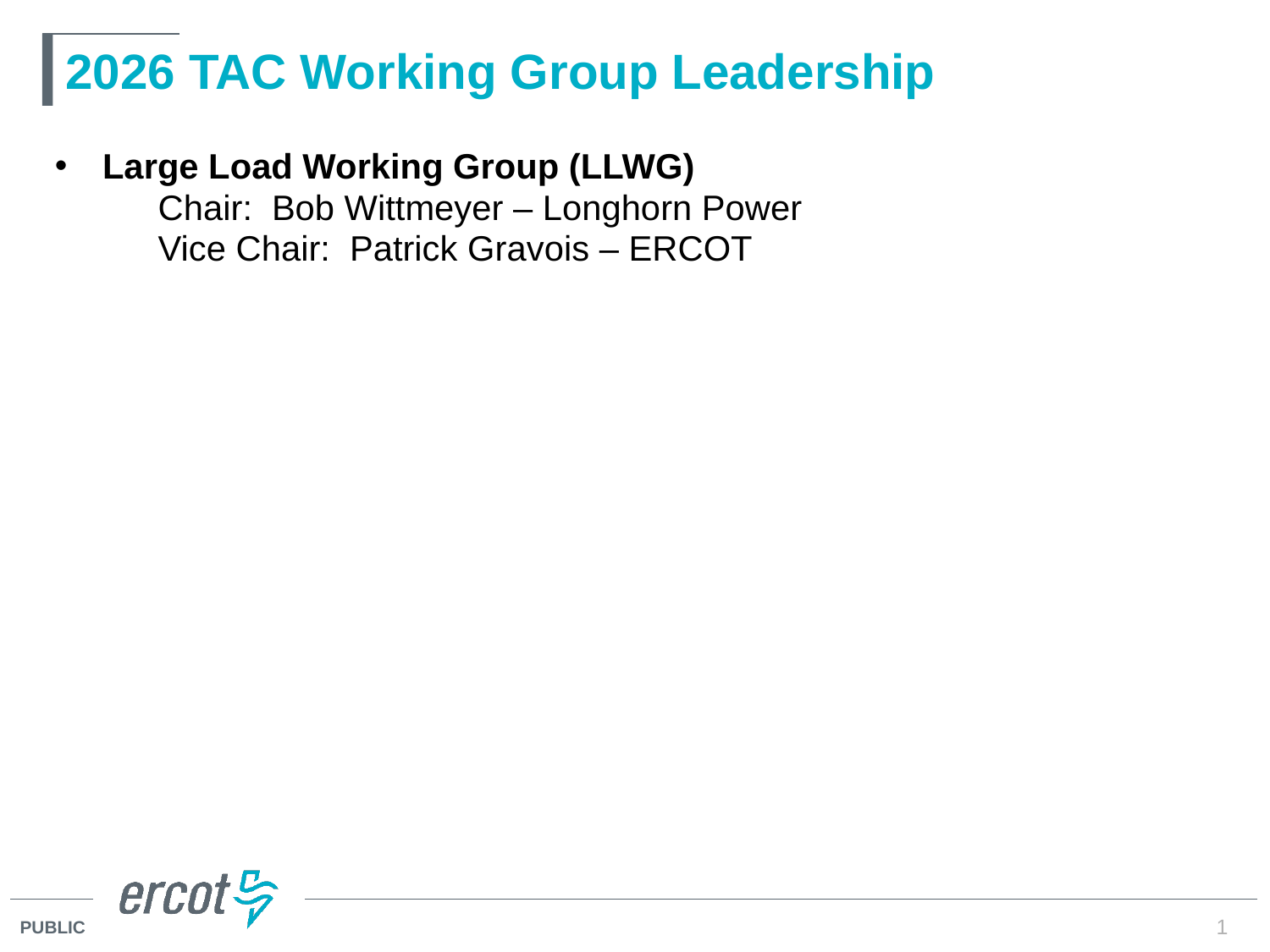

# 2026 TAC Working Group Leadership
Large Load Working Group (LLWG)
	Chair:  Bob Wittmeyer – Longhorn Power
	Vice Chair:  Patrick Gravois – ERCOT

1